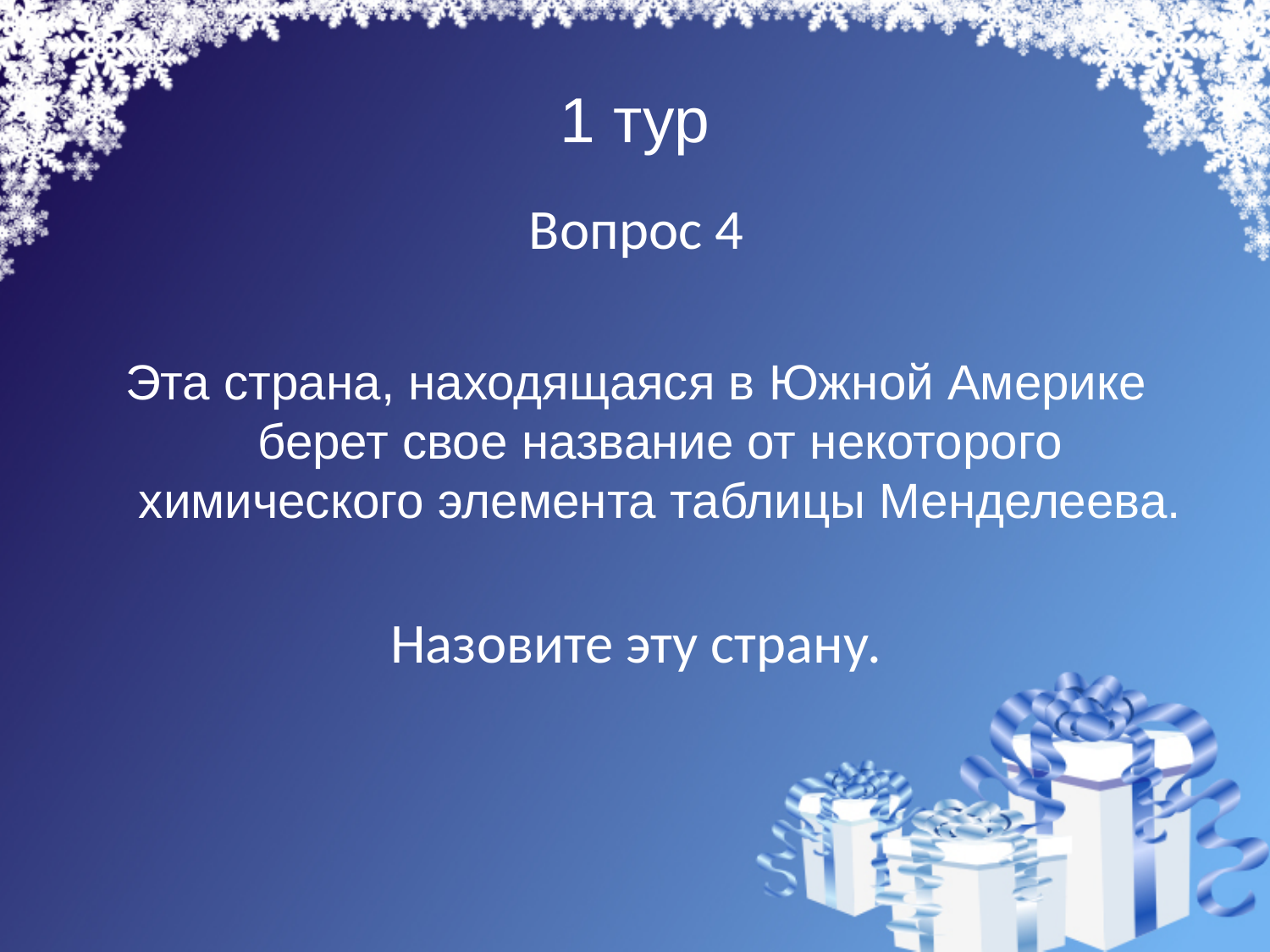

# 1 тур
Вопрос 4

Эта страна, находящаяся в Южной Америке берет свое название от некоторого химического элемента таблицы Менделеева.
Назовите эту страну.